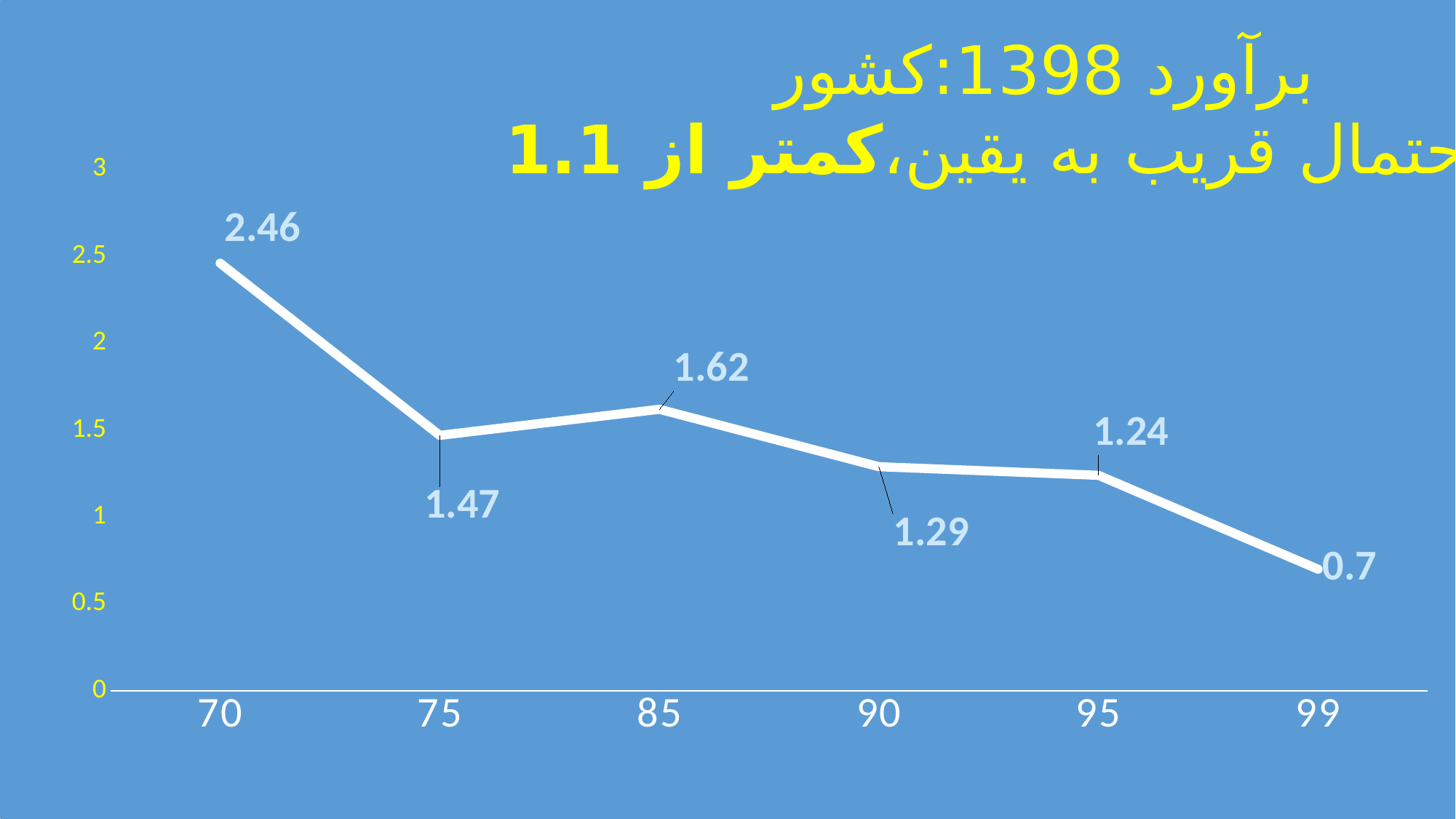

### Chart

| Category | کل |
|---|---|
| 70 | 2.46 |
| 75 | 1.47 |
| 85 | 1.62 |
| 90 | 1.29 |
| 95 | 1.24 |
| 99 | 0.7 |
برآورد 1398:کشور
 به احتمال قریب به یقین،کمتر از 1.1